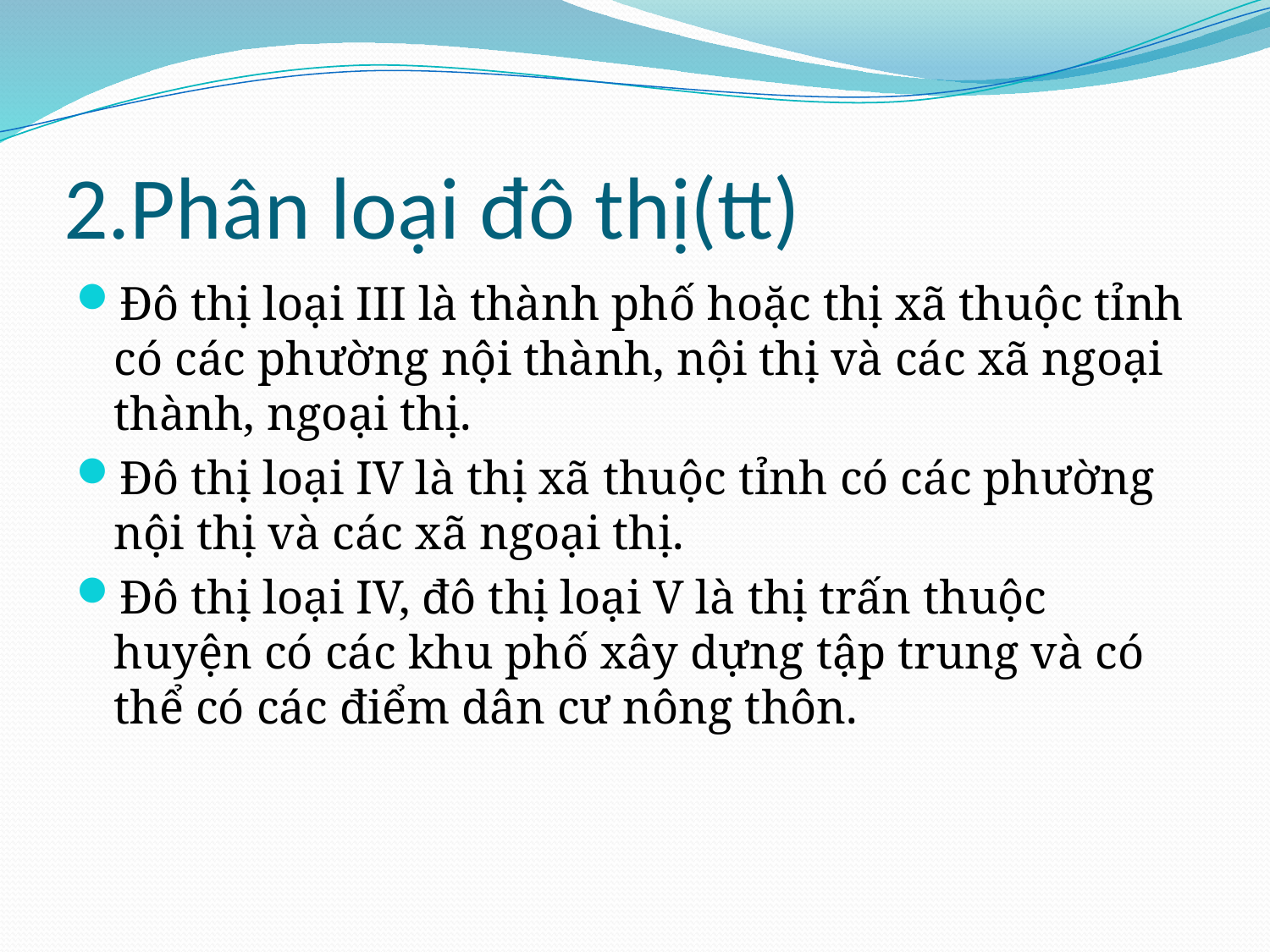

# 2.Phân loại đô thị(tt)
Đô thị loại III là thành phố hoặc thị xã thuộc tỉnh có các phường nội thành, nội thị và các xã ngoại thành, ngoại thị.
Đô thị loại IV là thị xã thuộc tỉnh có các phường nội thị và các xã ngoại thị.
Đô thị loại IV, đô thị loại V là thị trấn thuộc huyện có các khu phố xây dựng tập trung và có thể có các điểm dân cư nông thôn.